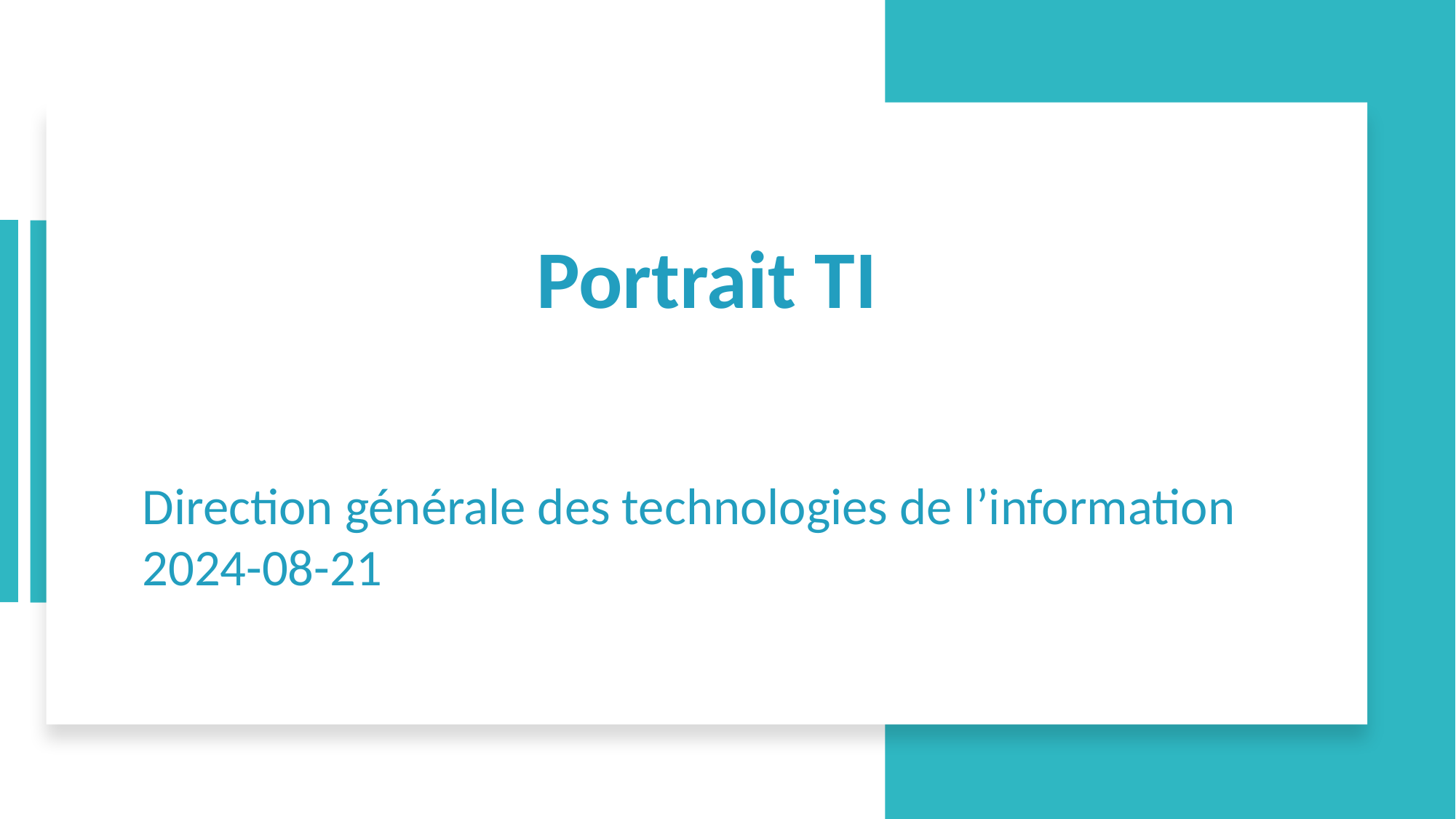

# Portrait TI

Direction générale des technologies de l’information
2024-08-21